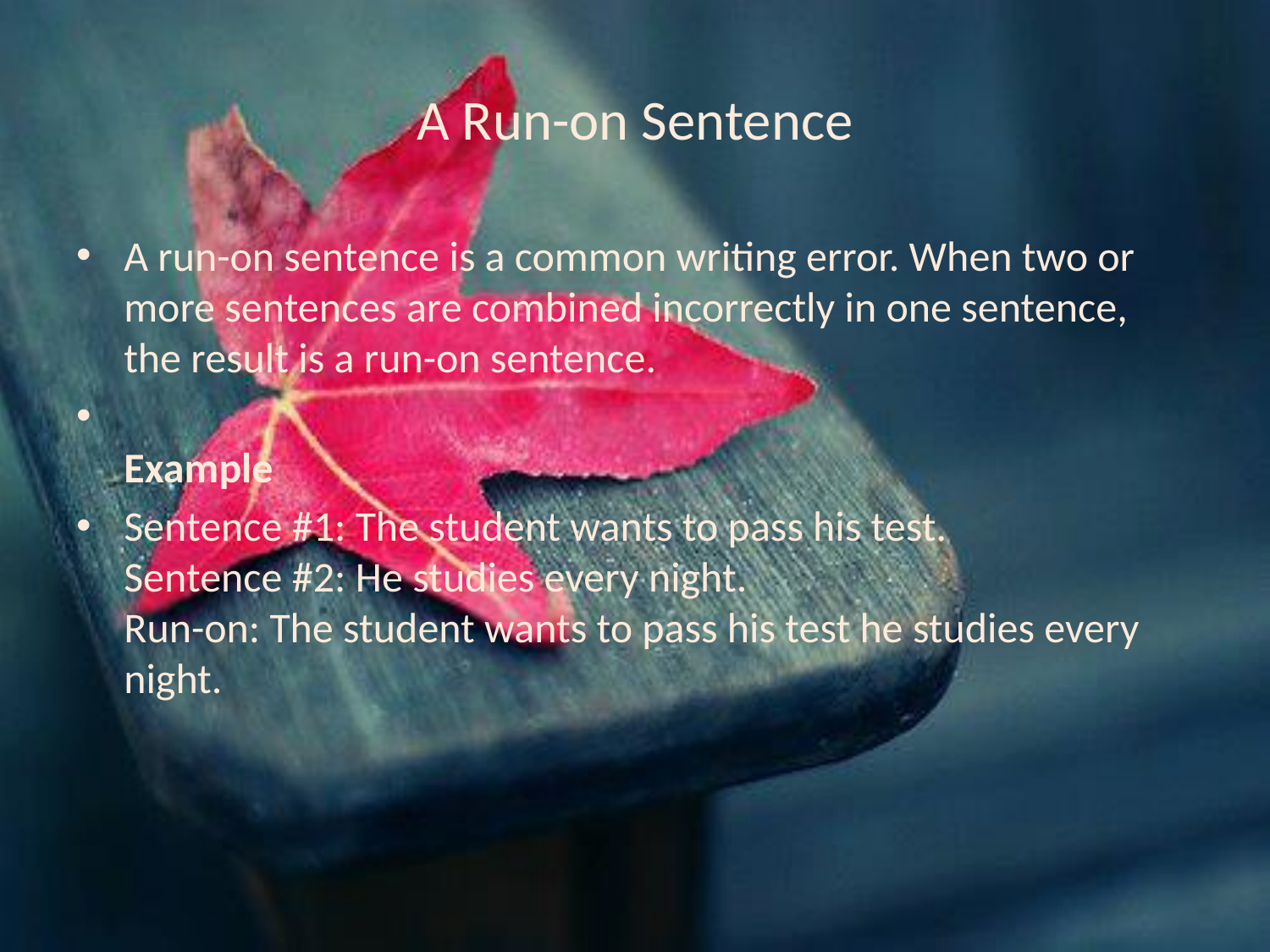

# A Run-on Sentence
A run-on sentence is a common writing error. When two or more sentences are combined incorrectly in one sentence, the result is a run-on sentence.
Example
Sentence #1: The student wants to pass his test.
Sentence #2: He studies every night.
Run-on: The student wants to pass his test he studies every night.